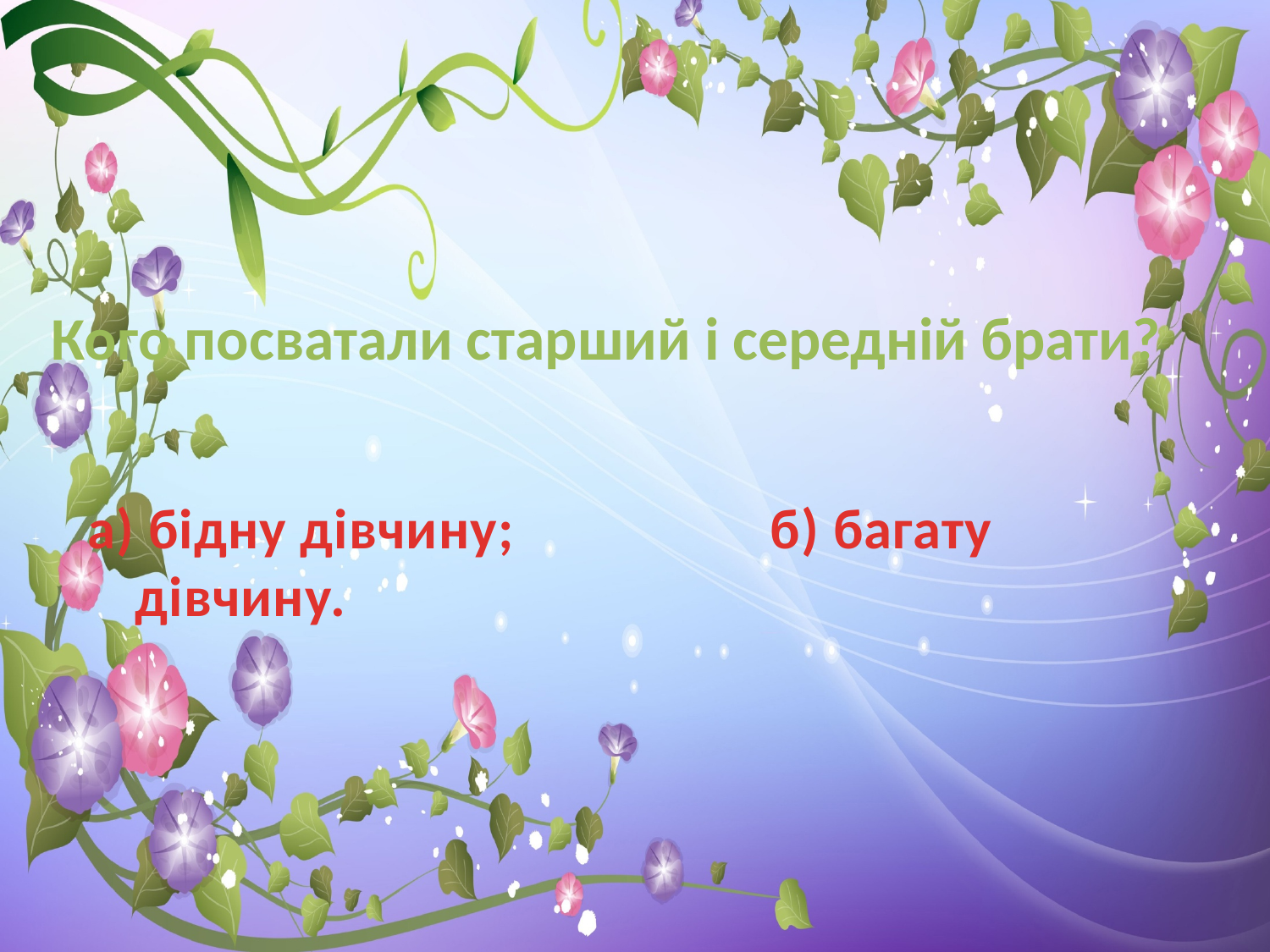

# Кого посватали старший і середній брати?
а) бідну дівчину;    		б) багату дівчину.